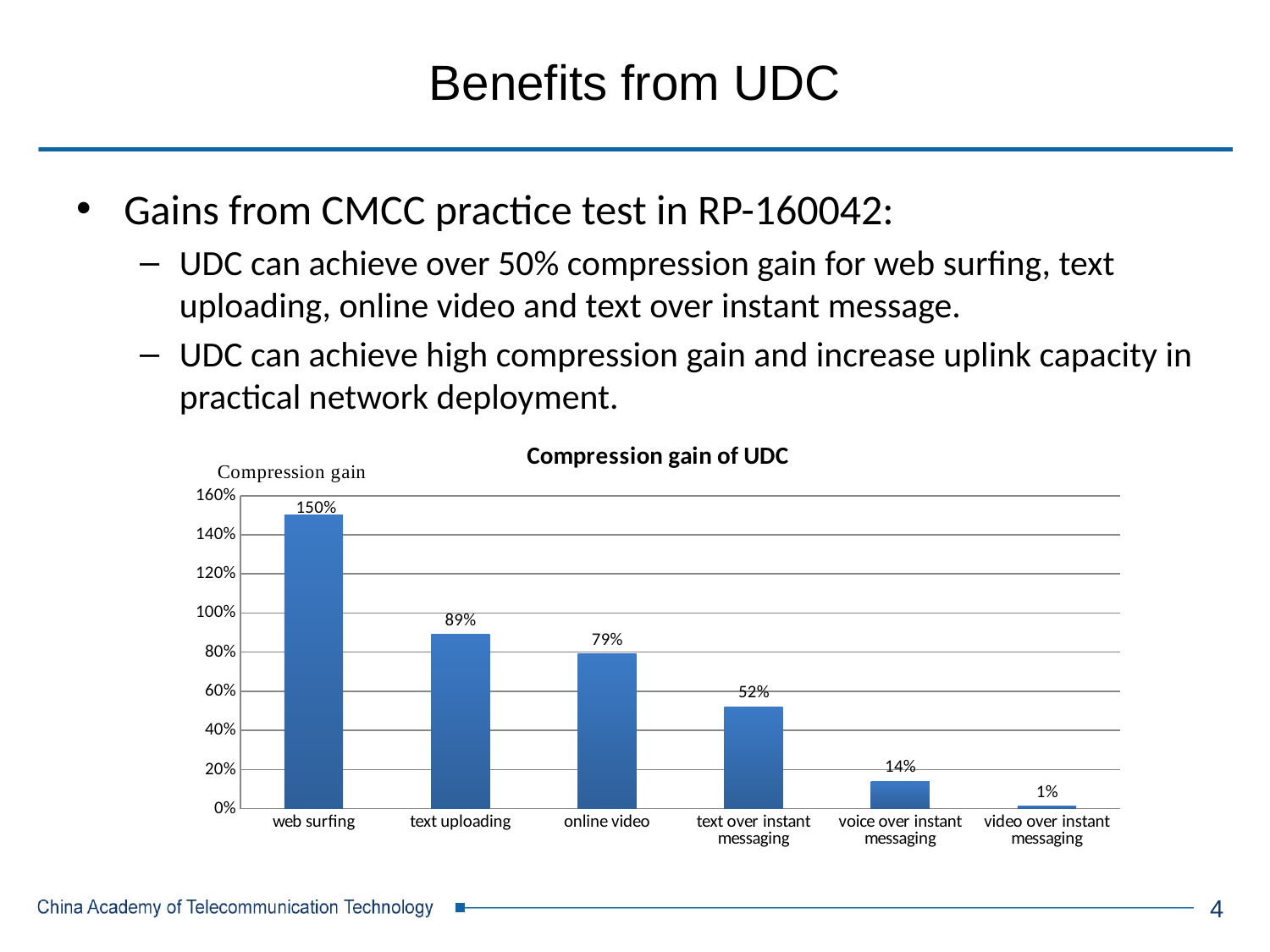

# Benefits from UDC
Gains from CMCC practice test in RP-160042:
UDC can achieve over 50% compression gain for web surfing, text uploading, online video and text over instant message.
UDC can achieve high compression gain and increase uplink capacity in practical network deployment.

### Chart: Compression gain of UDC

| Category |  |
|---|---|
| web surfing | 1.5 |
| text uploading | 0.8900000000000005 |
| online video | 0.79 |
| text over instant messaging | 0.52 |
| voice over instant messaging | 0.139 |
| video over instant messaging | 0.012999999999999998 |
4